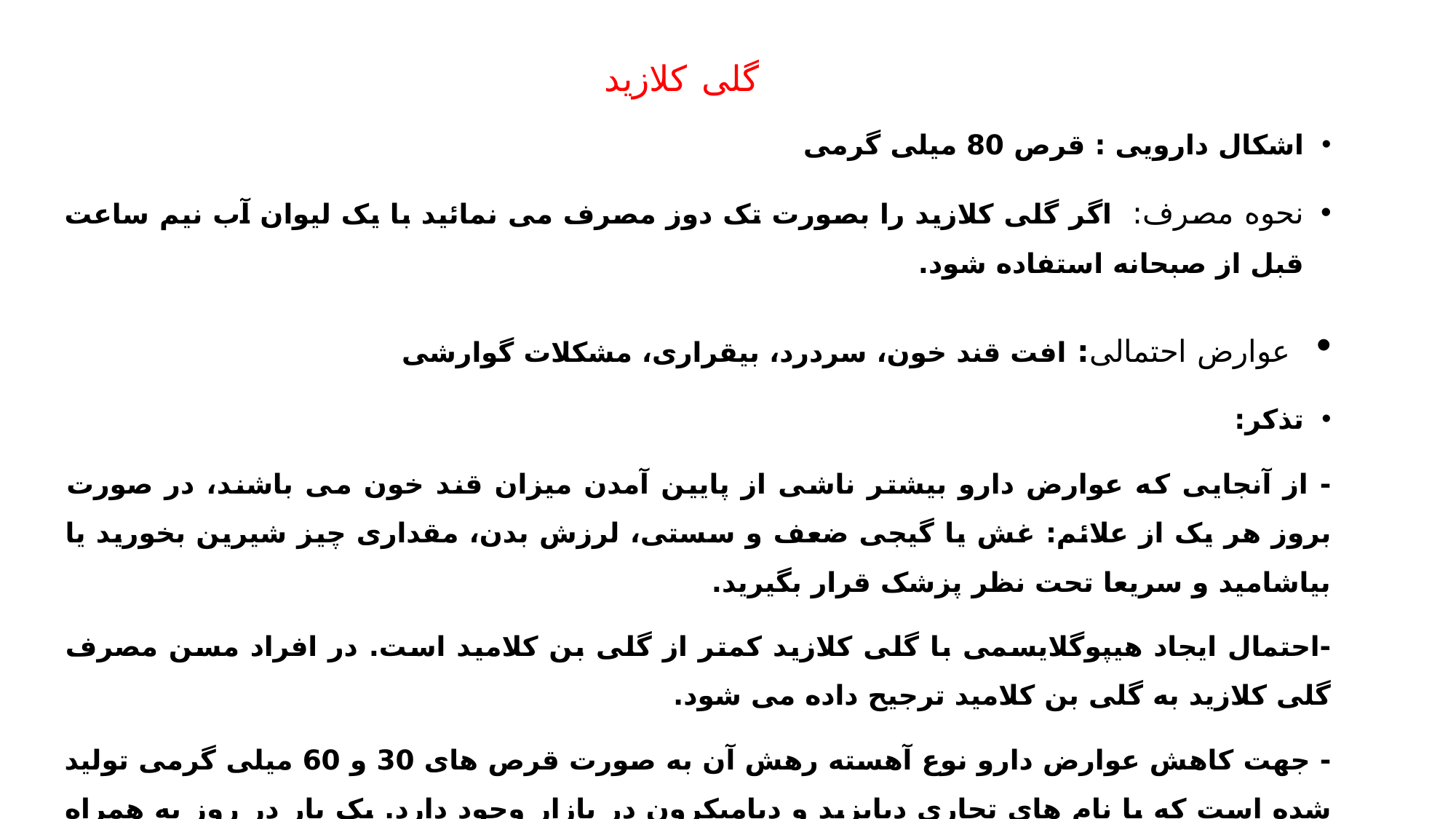

# گلی کلازید
اشکال دارویی : قرص 80 میلی گرمی
نحوه مصرف:  اگر گلی کلازید را بصورت تک دوز مصرف می نمائید با یک لیوان آب نیم ساعت قبل از صبحانه استفاده شود.
 عوارض احتمالی: افت قند خون، سردرد، بیقراری، مشکلات گوارشی
تذکر:
- از آنجایی که عوارض دارو بیشتر ناشی از پایین آمدن میزان قند خون می باشند، در صورت بروز هر یک از علائم: غش یا گیجی ضعف و سستی، لرزش بدن، مقداری چیز شیرین بخورید یا بیاشامید و سریعا تحت نظر پزشک قرار بگیرید.
-احتمال ایجاد هیپوگلایسمی با گلی کلازید کمتر از گلی بن کلامید است. در افراد مسن مصرف گلی کلازید به گلی بن کلامید ترجیح داده می شود.
- جهت کاهش عوارض دارو نوع آهسته رهش آن به صورت قرص های 30 و 60 میلی گرمی تولید شده است که با نام های تجاری دیابزید و دیامیکرون در بازار وجود دارد. یک بار در روز به همراه صبحانه نباید به صورت نصف و یا دو بار در روز مصرف شود.